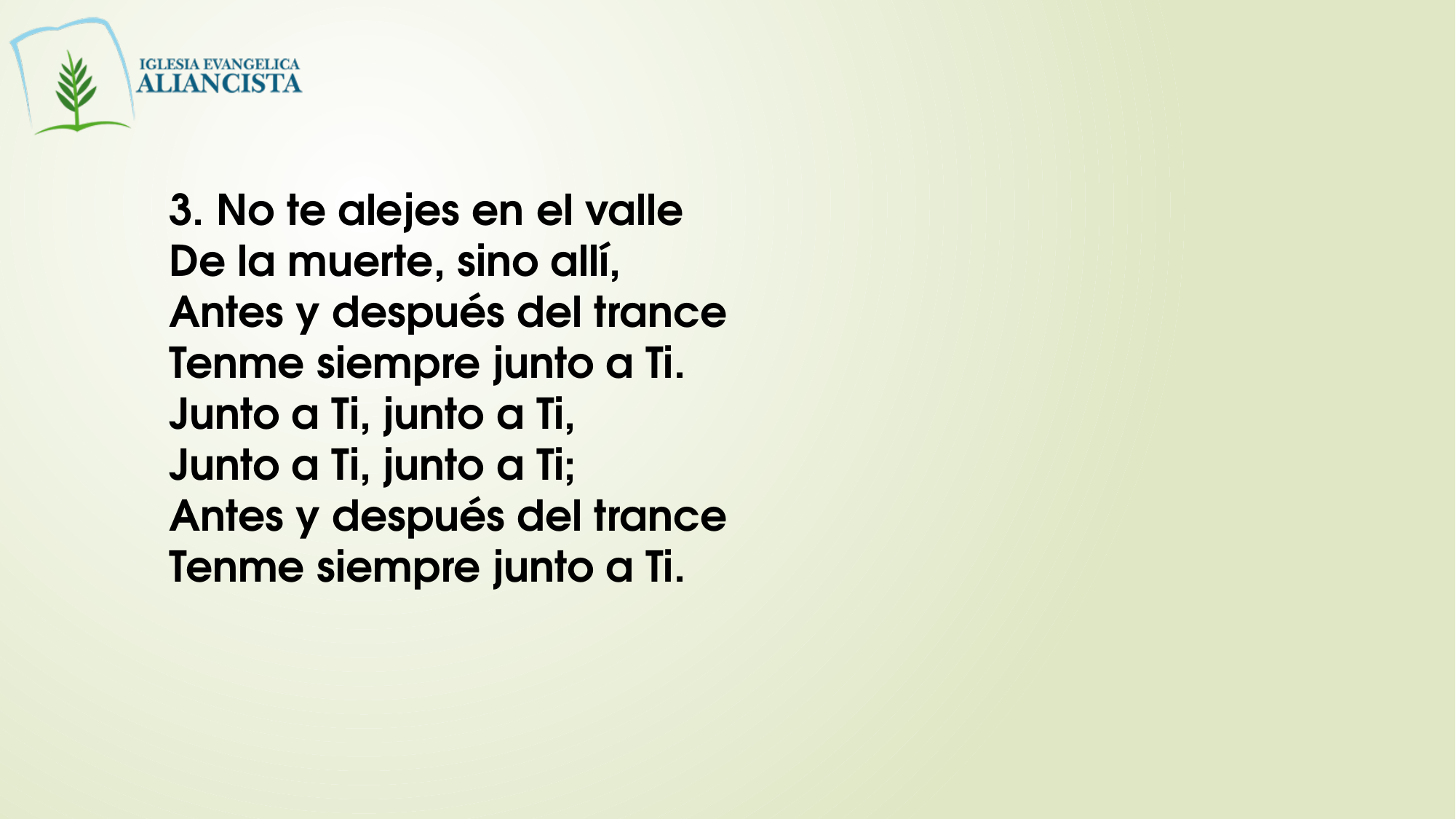

3. No te alejes en el valle
De la muerte, sino allí,
Antes y después del trance
Tenme siempre junto a Ti.
Junto a Ti, junto a Ti,
Junto a Ti, junto a Ti;
Antes y después del trance
Tenme siempre junto a Ti.